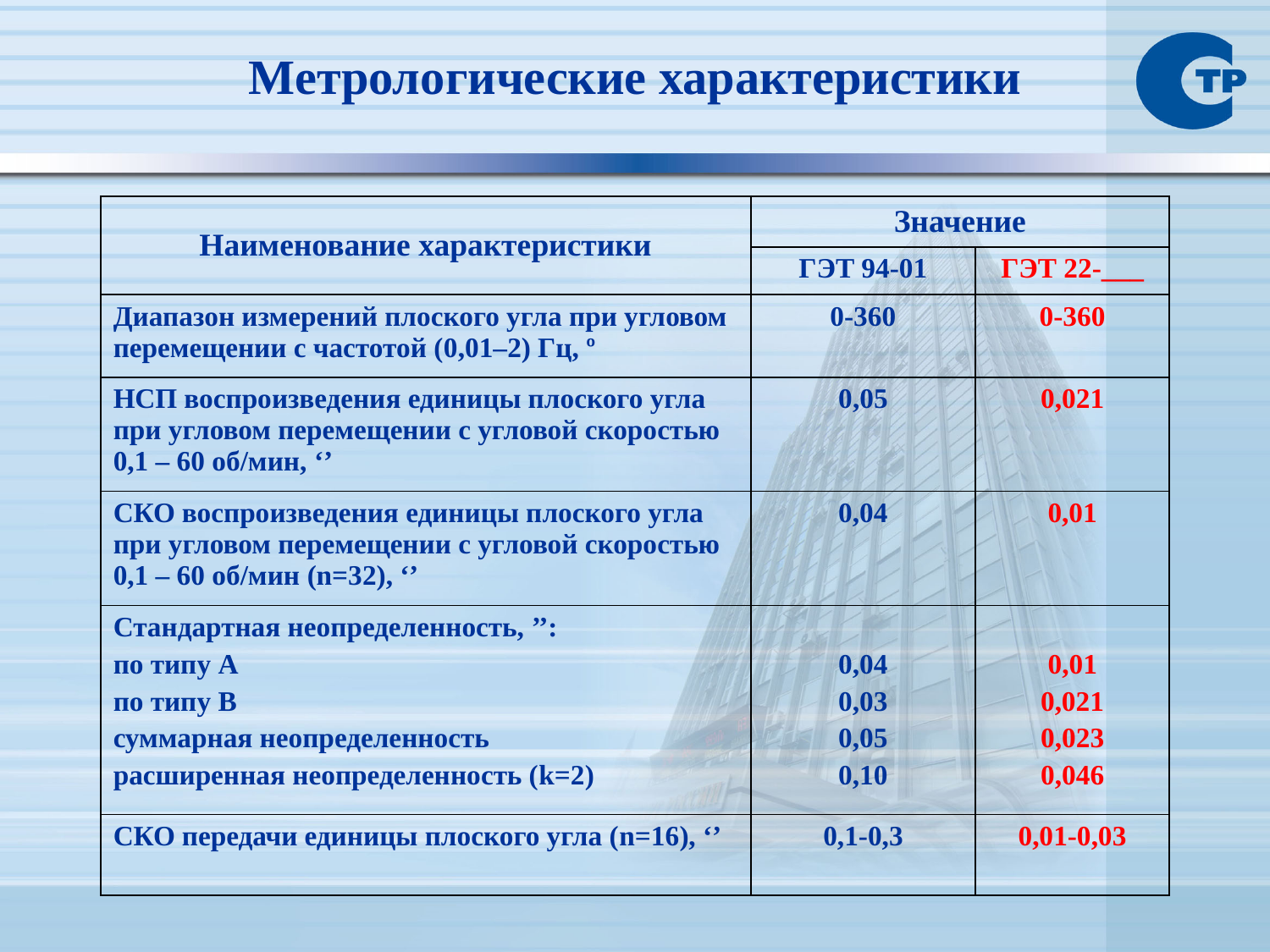

Метрологические характеристики
| Наименование характеристики | Значение |  |
| --- | --- | --- |
|  | ГЭТ 94-01 | ГЭТ 22-\_\_\_ |
| Диапазон измерений плоского угла при угловом перемещении с частотой (0,01–2) Гц, º | 0-360 | 0-360 |
| НСП воспроизведения единицы плоского угла при угловом перемещении с угловой скоростью 0,1 – 60 об/мин, ‘’ | 0,05 | 0,021 |
| СКО воспроизведения единицы плоского угла при угловом перемещении с угловой скоростью 0,1 – 60 об/мин (n=32), ‘’ | 0,04 | 0,01 |
| Стандартная неопределенность, ’’: по типу А по типу В суммарная неопределенность расширенная неопределенность (k=2) | 0,04 0,03 0,05 0,10 | 0,01 0,021 0,023 0,046 |
| СКО передачи единицы плоского угла (n=16), ‘’ | 0,1-0,3 | 0,01-0,03 |